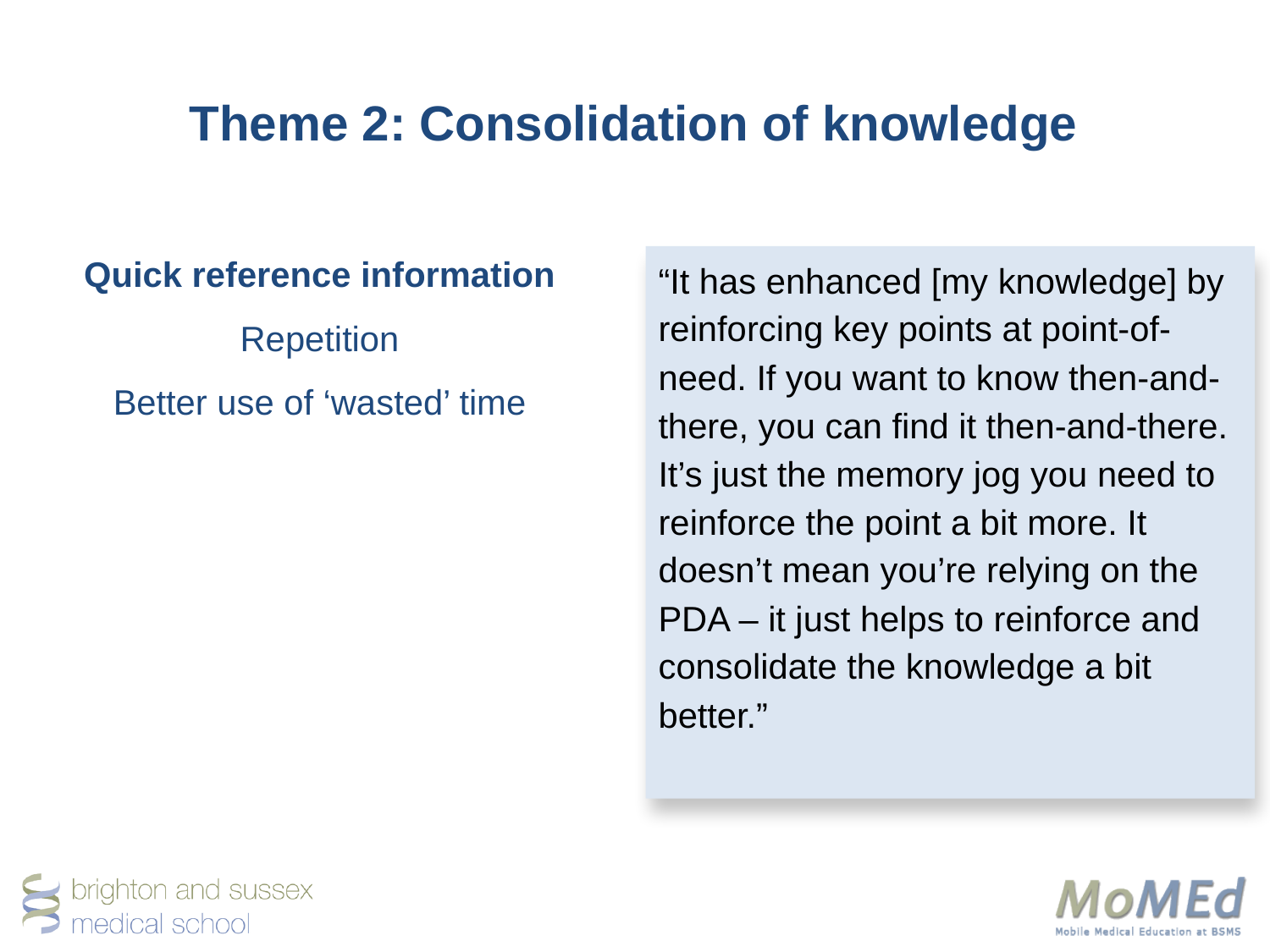

# Theme 2: Consolidation of knowledge
Quick reference information
Repetition
Better use of ‘wasted’ time

“It has enhanced [my knowledge] by reinforcing key points at point-of-need. If you want to know then-and-there, you can find it then-and-there. It’s just the memory jog you need to reinforce the point a bit more. It doesn’t mean you’re relying on the PDA – it just helps to reinforce and consolidate the knowledge a bit better.”